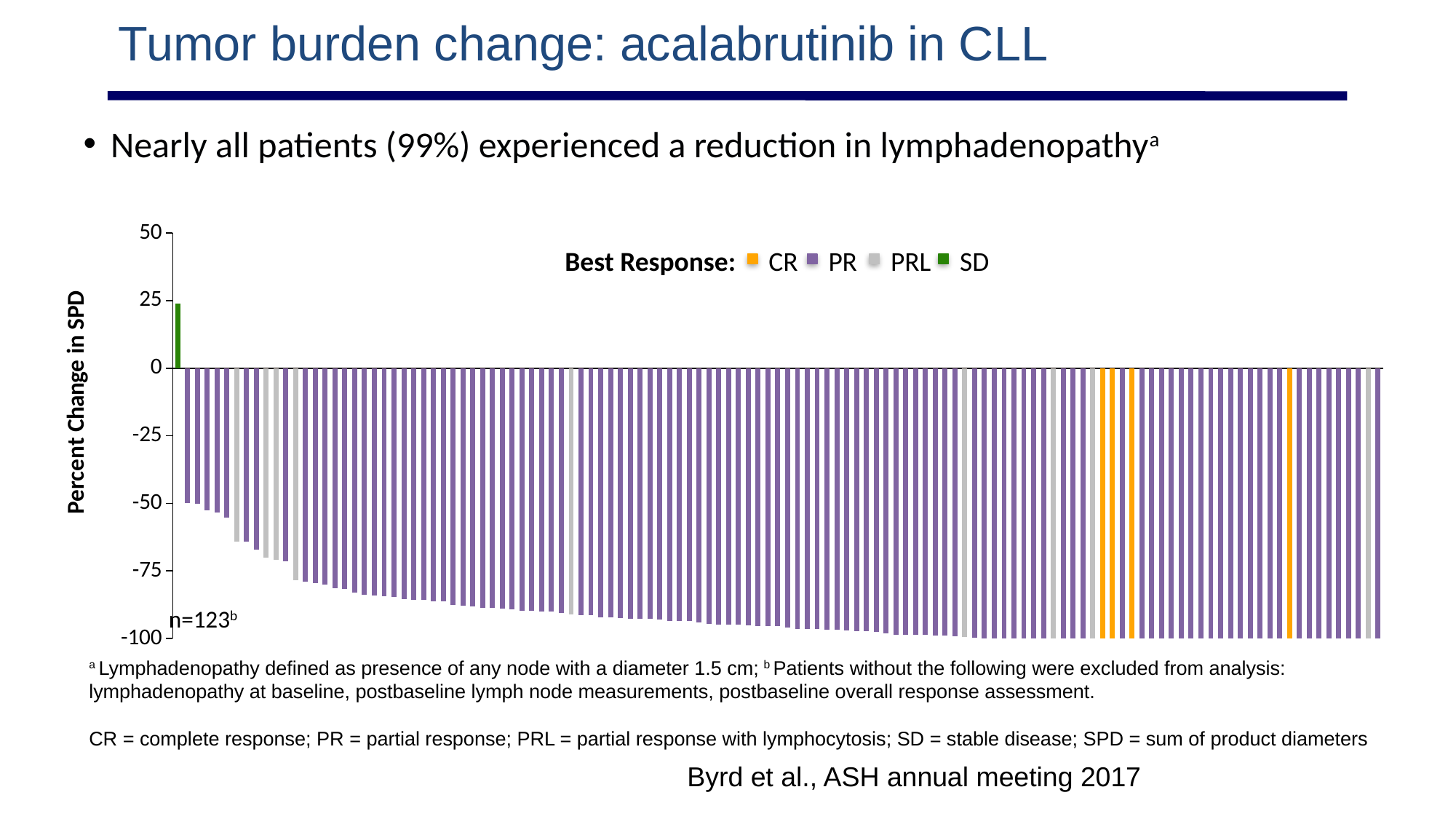

# Tumor burden change: acalabrutinib in CLL

Nearly all patients (99%) experienced a reduction in lymphadenopathya

### Chart

| Category | % reduction in SPD | Response |
|---|---|---|
| 1.0 | 23.96 | 0.0 |
| 2.0 | -49.89 | 0.0 |
| 3.0 | -50.09 | 0.0 |
| 4.0 | -52.61 | 0.0 |
| 5.0 | -53.29 | 0.0 |
| 6.0 | -55.28 | 0.0 |
| 7.0 | -64.09 | 0.0 |
| 8.0 | -64.1 | 0.0 |
| 9.0 | -67.02 | 0.0 |
| 10.0 | -70.17999999999998 | 0.0 |
| 11.0 | -70.83 | 0.0 |
| 12.0 | -71.55 | 0.0 |
| 13.0 | -78.39 | 0.0 |
| 14.0 | -78.89 | 0.0 |
| 15.0 | -79.58 | 0.0 |
| 16.0 | -79.97 | 0.0 |
| 17.0 | -81.35 | 0.0 |
| 18.0 | -81.6 | 0.0 |
| 19.0 | -82.93 | 0.0 |
| 20.0 | -83.91 | 0.0 |
| 21.0 | -84.2 | 0.0 |
| 22.0 | -84.29 | 0.0 |
| 23.0 | -84.64 | 0.0 |
| 24.0 | -85.35 | 0.0 |
| 25.0 | -85.66999999999997 | 0.0 |
| 26.0 | -85.84 | 0.0 |
| 27.0 | -86.13 | 0.0 |
| 28.0 | -86.16999999999997 | 0.0 |
| 29.0 | -87.63 | 0.0 |
| 30.0 | -87.92 | 0.0 |
| 31.0 | -88.24 | 0.0 |
| 32.0 | -88.55 | 0.0 |
| 33.0 | -88.7 | 0.0 |
| 34.0 | -88.82 | 0.0 |
| 35.0 | -89.14 | 0.0 |
| 36.0 | -89.62 | 0.0 |
| 37.0 | -89.79 | 0.0 |
| 38.0 | -89.99 | 0.0 |
| 39.0 | -90.01 | 0.0 |
| 40.0 | -90.53 | 0.0 |
| 41.0 | -91.02 | 0.0 |
| 42.0 | -91.41 | 0.0 |
| 43.0 | -91.44 | 0.0 |
| 44.0 | -92.15 | 0.0 |
| 45.0 | -92.28 | 0.0 |
| 46.0 | -92.43 | 0.0 |
| 47.0 | -92.71 | 0.0 |
| 48.0 | -92.72 | 0.0 |
| 49.0 | -92.76 | 0.0 |
| 50.0 | -92.9 | 0.0 |
| 51.0 | -93.46 | 0.0 |
| 52.0 | -93.53 | 0.0 |
| 53.0 | -93.62 | 0.0 |
| 54.0 | -93.99 | 0.0 |
| 55.0 | -94.73 | 0.0 |
| 56.0 | -94.91 | 0.0 |
| 57.0 | -94.93 | 0.0 |
| 58.0 | -94.96 | 0.0 |
| 59.0 | -95.05 | 0.0 |
| 60.0 | -95.32 | 0.0 |
| 61.0 | -95.35 | 0.0 |
| 62.0 | -95.45 | 0.0 |
| 63.0 | -95.84 | 0.0 |
| 64.0 | -96.37 | 0.0 |
| 65.0 | -96.57 | 0.0 |
| 66.0 | -96.58 | 0.0 |
| 67.0 | -96.75 | 0.0 |
| 68.0 | -96.76 | 0.0 |
| 69.0 | -96.93 | 0.0 |
| 70.0 | -97.27 | 0.0 |
| 71.0 | -97.32 | 0.0 |
| 72.0 | -97.52 | 0.0 |
| 73.0 | -98.21 | 0.0 |
| 74.0 | -98.53 | 0.0 |
| 75.0 | -98.6 | 0.0 |
| 76.0 | -98.64 | 0.0 |
| 77.0 | -98.73 | 0.0 |
| 78.0 | -98.9 | 0.0 |
| 79.0 | -98.97 | 0.0 |
| 80.0 | -99.17999999999998 | 0.0 |
| 81.0 | -99.47 | 0.0 |
| 82.0 | -99.69 | 0.0 |
| 83.0 | -100.0 | 0.0 |
| 84.0 | -100.0 | 0.0 |
| 85.0 | -100.0 | 0.0 |
| 86.0 | -100.0 | 0.0 |
| 87.0 | -100.0 | 0.0 |
| 88.0 | -100.0 | 0.0 |
| 89.0 | -100.0 | 0.0 |
| 90.0 | -100.0 | 0.0 |
| 91.0 | -100.0 | 0.0 |
| 92.0 | -100.0 | 0.0 |
| 93.0 | -100.0 | 0.0 |
| 94.0 | -100.0 | 0.0 |
| 95.0 | -100.0 | 0.0 |
| 96.0 | -100.0 | 0.0 |
| 97.0 | -100.0 | 0.0 |
| 98.0 | -100.0 | 0.0 |
| 99.0 | -100.0 | 0.0 |
| 100.0 | -100.0 | 0.0 |
| 101.0 | -100.0 | 0.0 |
| 102.0 | -100.0 | 0.0 |
| 103.0 | -100.0 | 0.0 |
| 104.0 | -100.0 | 0.0 |
| 105.0 | -100.0 | 0.0 |
| 106.0 | -100.0 | 0.0 |
| 107.0 | -100.0 | 0.0 |
| 108.0 | -100.0 | 0.0 |
| 109.0 | -100.0 | 0.0 |
| 110.0 | -100.0 | 0.0 |
| 111.0 | -100.0 | 0.0 |
| 112.0 | -100.0 | 0.0 |
| 113.0 | -100.0 | 0.0 |
| 114.0 | -100.0 | 0.0 |
| 115.0 | -100.0 | 0.0 |
| 116.0 | -100.0 | 0.0 |
| 117.0 | -100.0 | 0.0 |
| 118.0 | -100.0 | 0.0 |
| 119.0 | -100.0 | 0.0 |
| 120.0 | -100.0 | 0.0 |
| 121.0 | -100.0 | 0.0 |
| 122.0 | -100.0 | 0.0 |
| 123.0 | -100.0 | 0.0 |
Best Response:
CR
PR
PRL
SD

n=123b
a Lymphadenopathy defined as presence of any node with a diameter 1.5 cm; b Patients without the following were excluded from analysis: lymphadenopathy at baseline, postbaseline lymph node measurements, postbaseline overall response assessment.
CR = complete response; PR = partial response; PRL = partial response with lymphocytosis; SD = stable disease; SPD = sum of product diameters
Byrd et al., ASH annual meeting 2017